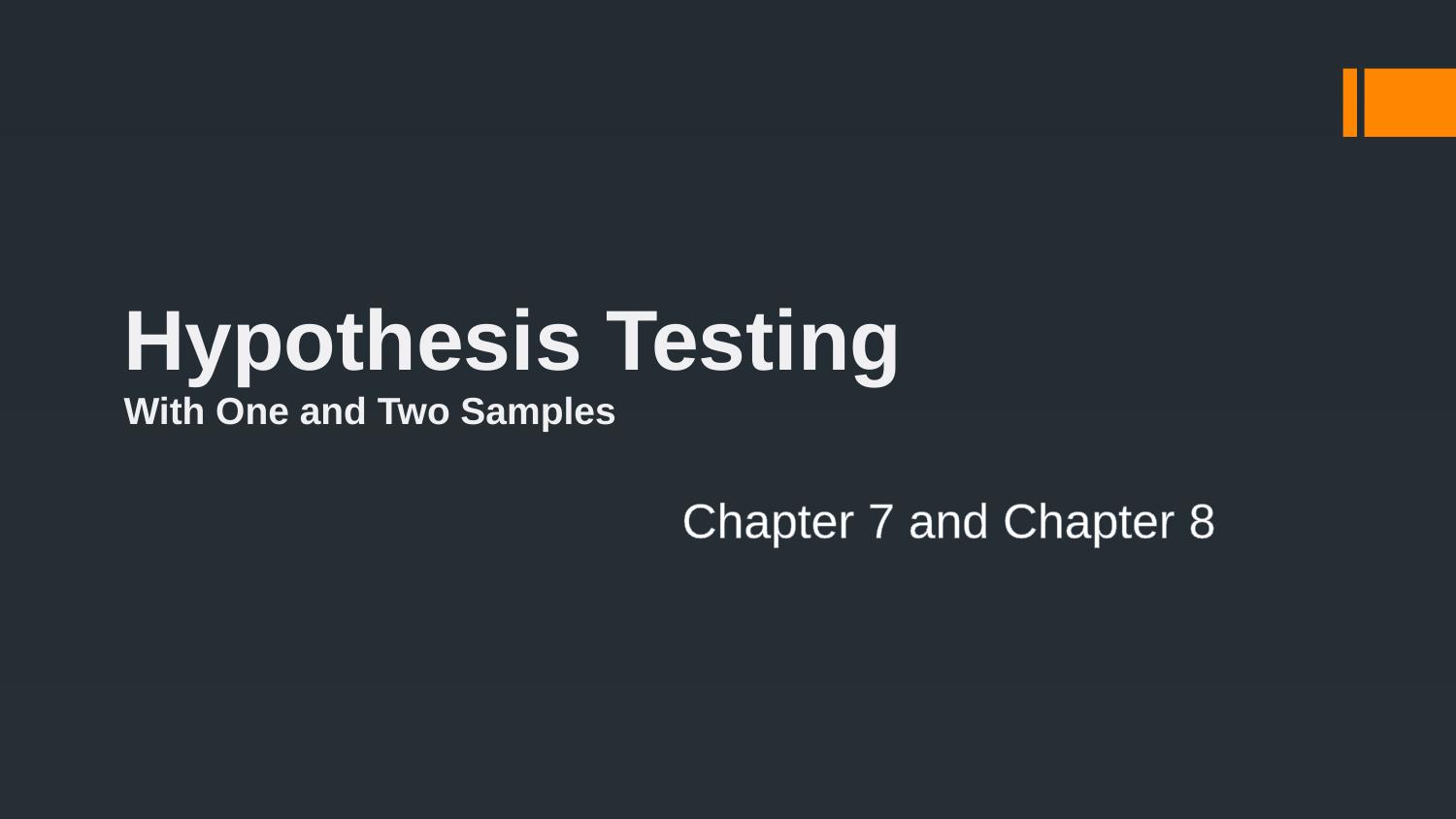

# Hypothesis Testing With One and Two Samples
Chapter 7 and Chapter 8